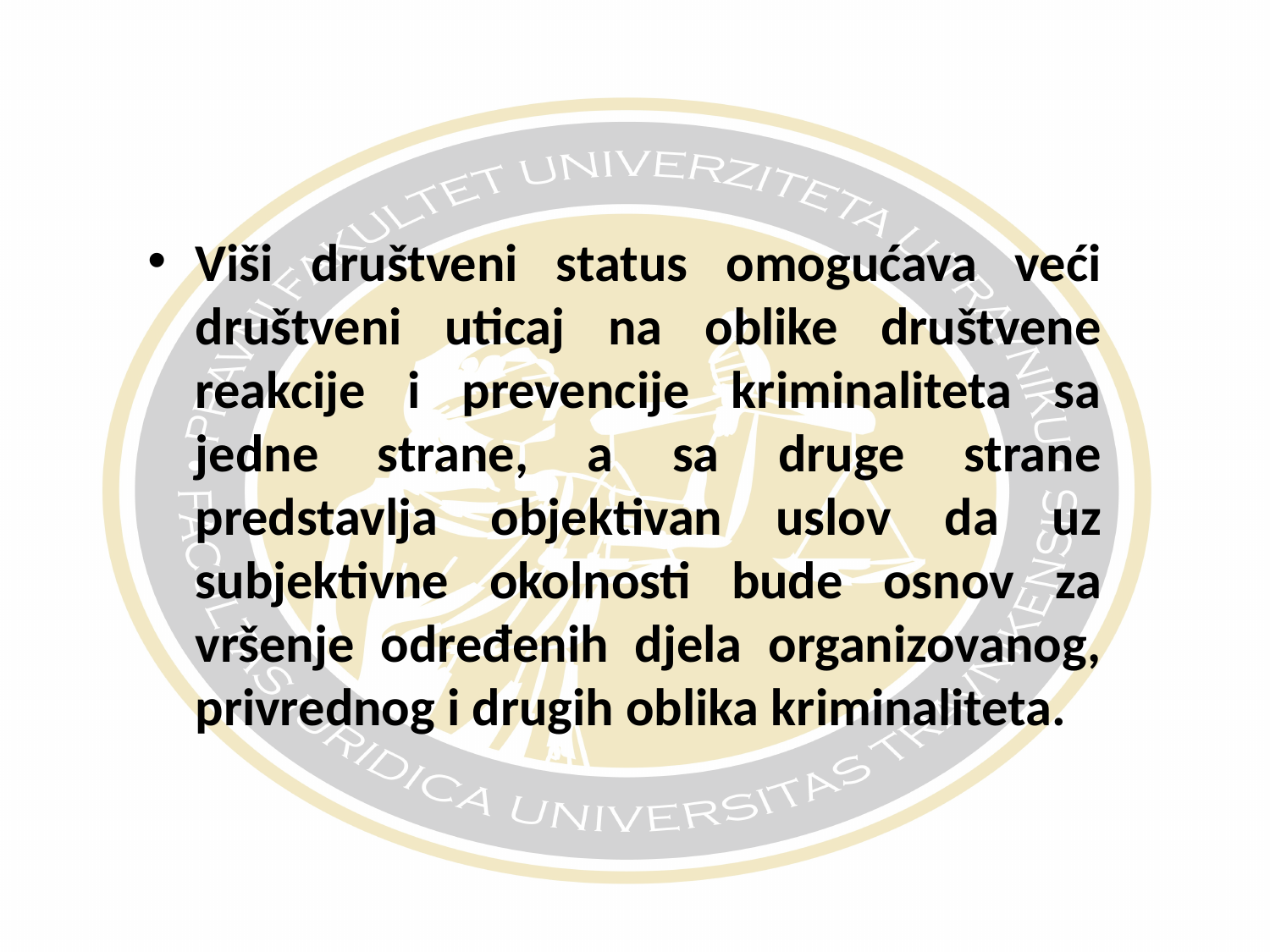

#
Viši društveni status omogućava veći društveni uticaj na oblike društvene reakcije i prevencije kriminaliteta sa jedne strane, a sa druge strane predstavlja objektivan uslov da uz subjektivne okolnosti bude osnov za vršenje određenih djela organizovanog, privrednog i drugih oblika kriminaliteta.